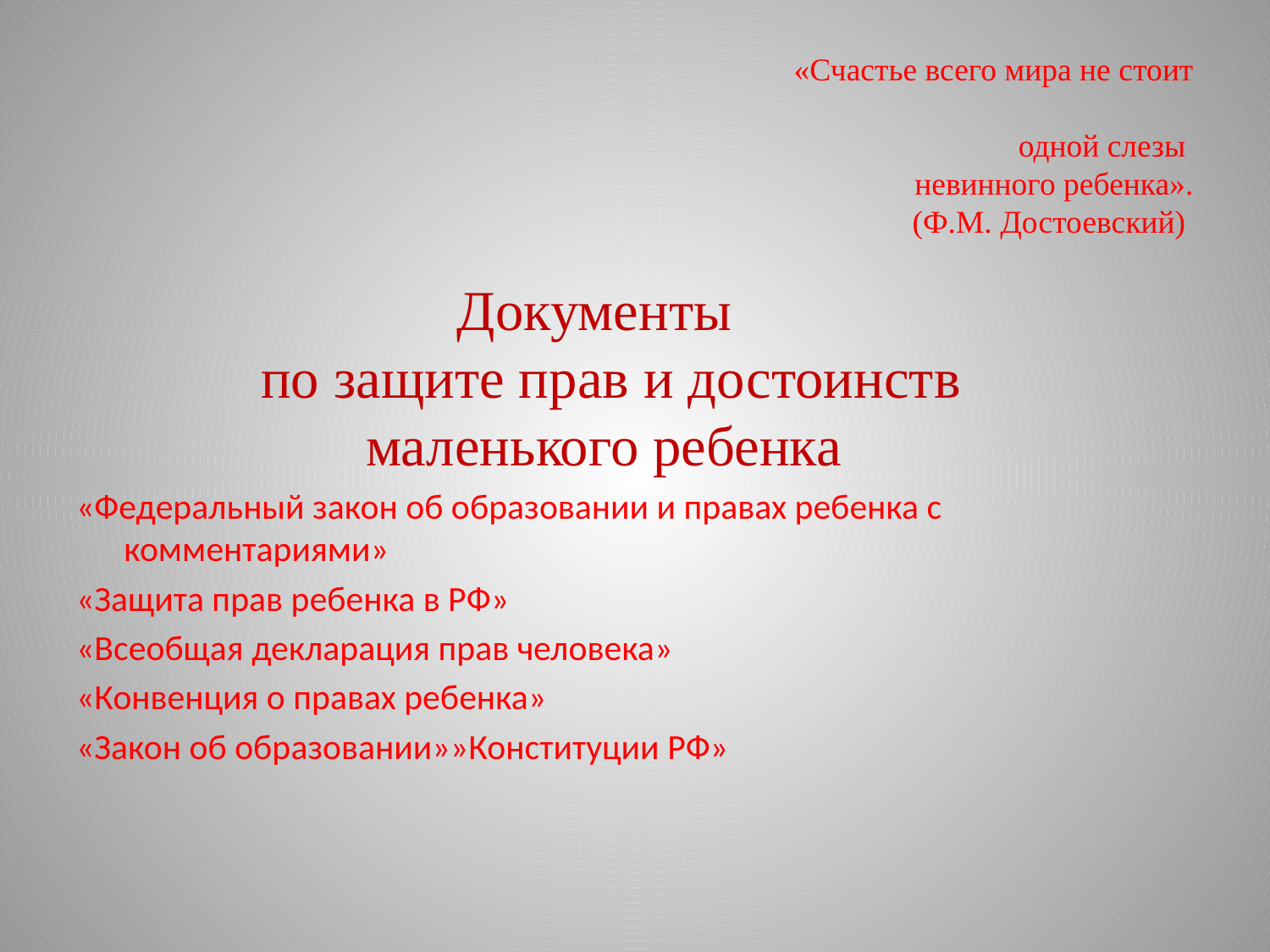

# «Счастье всего мира не стоит одной слезы невинного ребенка». (Ф.М. Достоевский)
 Документы
по защите прав и достоинств
маленького ребенка
«Федеральный закон об образовании и правах ребенка с комментариями»
«Защита прав ребенка в РФ»
«Всеобщая декларация прав человека»
«Конвенция о правах ребенка»
«Закон об образовании»»Конституции РФ»